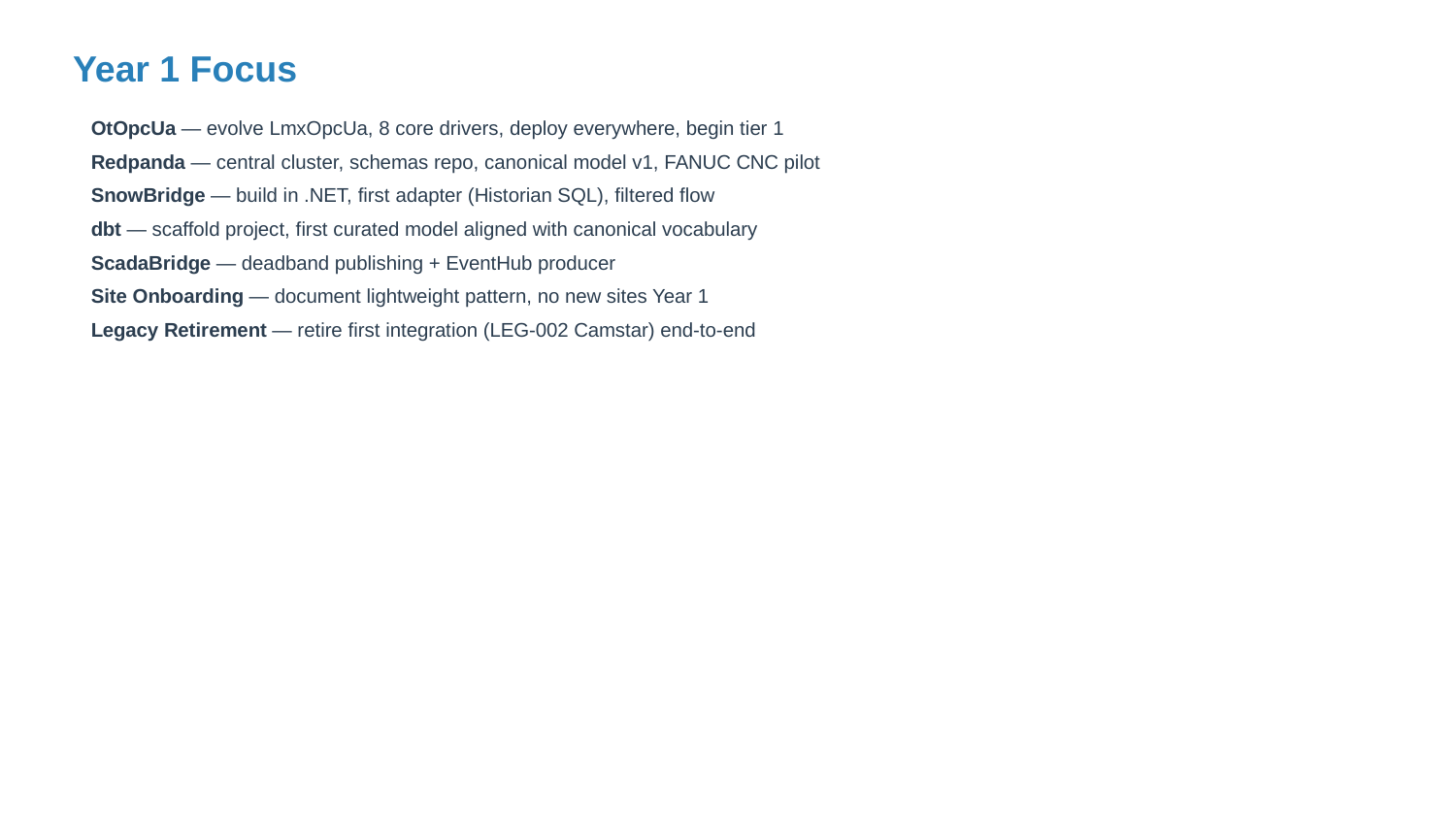

Year 1 Focus
OtOpcUa — evolve LmxOpcUa, 8 core drivers, deploy everywhere, begin tier 1
Redpanda — central cluster, schemas repo, canonical model v1, FANUC CNC pilot
SnowBridge — build in .NET, first adapter (Historian SQL), filtered flow
dbt — scaffold project, first curated model aligned with canonical vocabulary
ScadaBridge — deadband publishing + EventHub producer
Site Onboarding — document lightweight pattern, no new sites Year 1
Legacy Retirement — retire first integration (LEG-002 Camstar) end-to-end